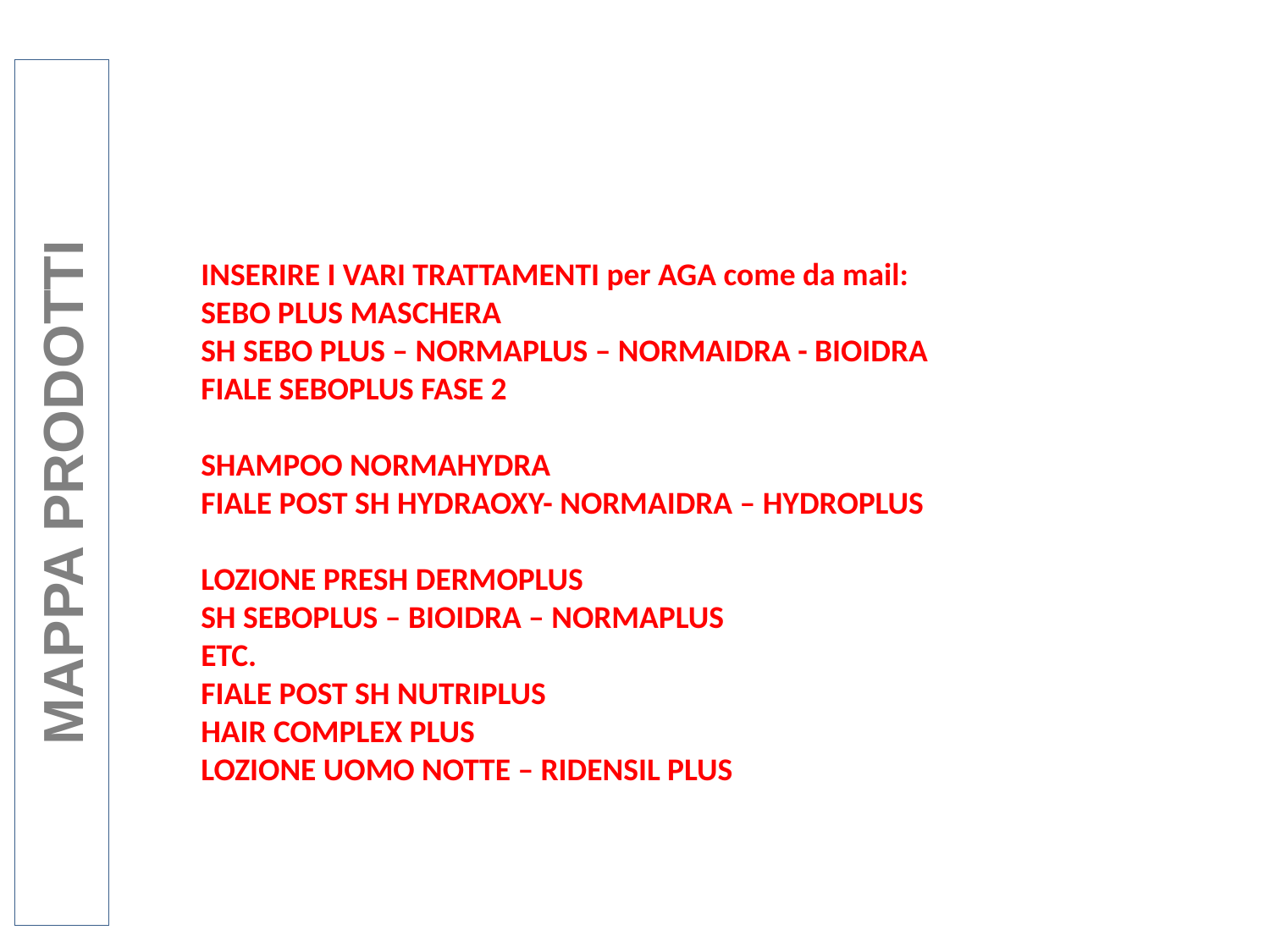

MAPPA PRODOTTI
INSERIRE I VARI TRATTAMENTI per AGA come da mail:
SEBO PLUS MASCHERA
SH SEBO PLUS – NORMAPLUS – NORMAIDRA - BIOIDRA
FIALE SEBOPLUS FASE 2

SHAMPOO NORMAHYDRA
FIALE POST SH HYDRAOXY- NORMAIDRA – HYDROPLUS

LOZIONE PRESH DERMOPLUS
SH SEBOPLUS – BIOIDRA – NORMAPLUS
ETC.
FIALE POST SH NUTRIPLUS
HAIR COMPLEX PLUS
LOZIONE UOMO NOTTE – RIDENSIL PLUS